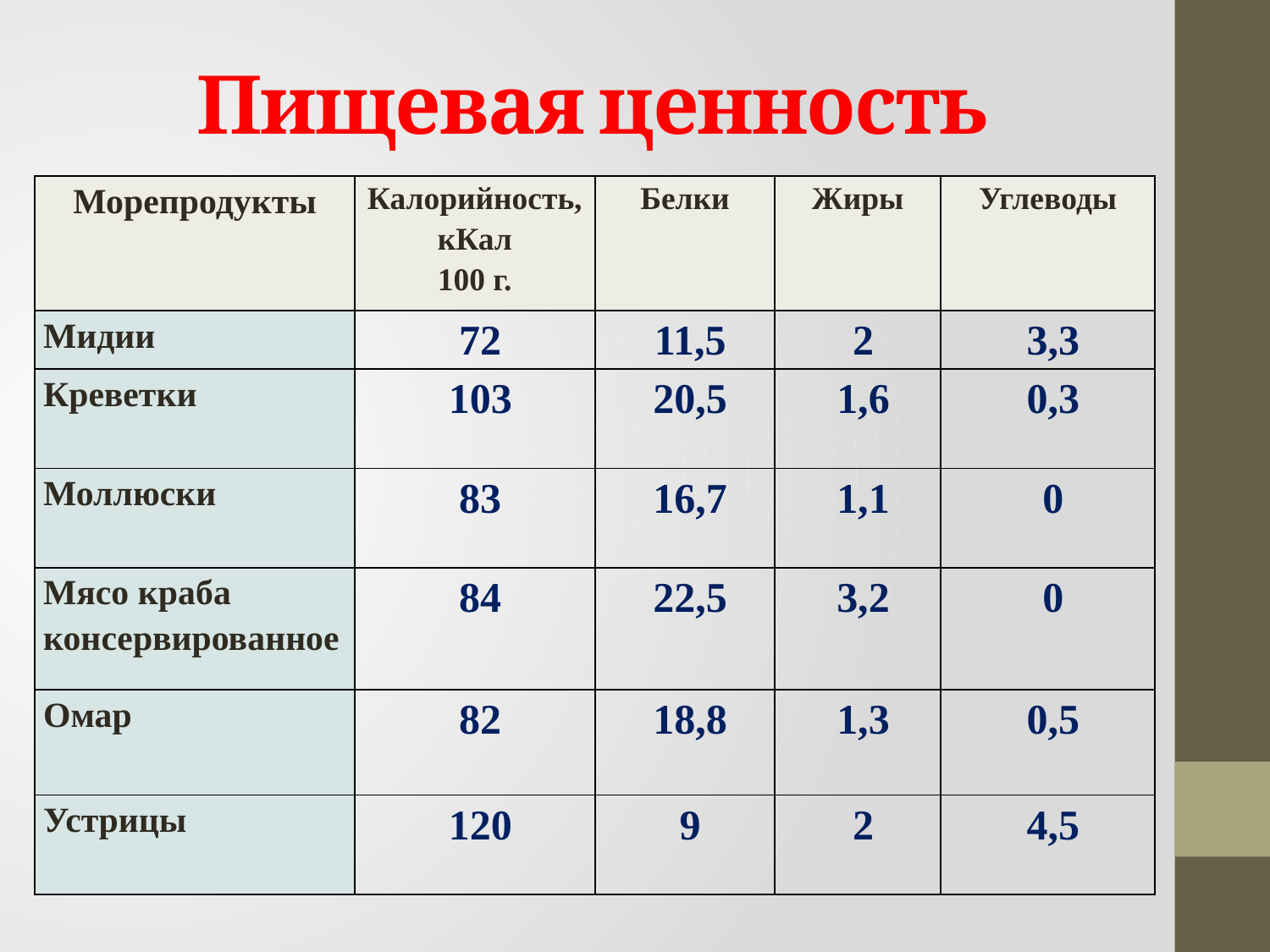

# Пищевая ценность
| Морепродукты | Калорийность, кКал 100 г. | Белки | Жиры | Углеводы |
| --- | --- | --- | --- | --- |
| Мидии | 72 | 11,5 | 2 | 3,3 |
| Креветки | 103 | 20,5 | 1,6 | 0,3 |
| Моллюски | 83 | 16,7 | 1,1 | 0 |
| Мясо краба консервированное | 84 | 22,5 | 3,2 | 0 |
| Омар | 82 | 18,8 | 1,3 | 0,5 |
| Устрицы | 120 | 9 | 2 | 4,5 |